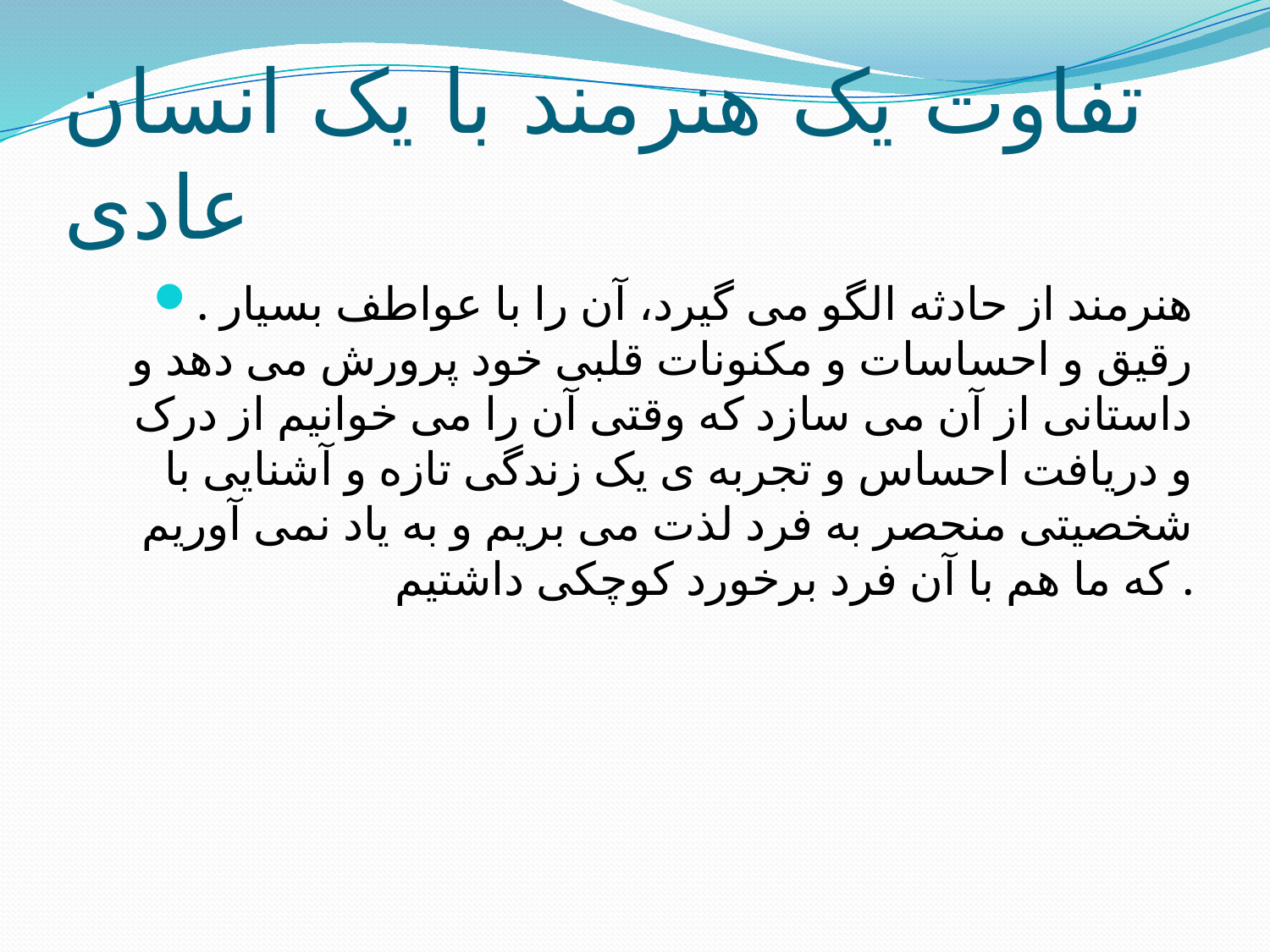

# تفاوت یک هنرمند با یک انسان عادی
. هنرمند از حادثه الگو می گیرد، آن را با عواطف بسیار رقیق و احساسات و مکنونات قلبی خود پرورش می دهد و داستانی از آن می سازد که وقتی آن را می خوانیم از درک و دریافت احساس و تجربه ی یک زندگی تازه و آشنایی با شخصیتی منحصر به فرد لذت می بریم و به یاد نمی آوریم که ما هم با آن فرد برخورد کوچکی داشتیم .